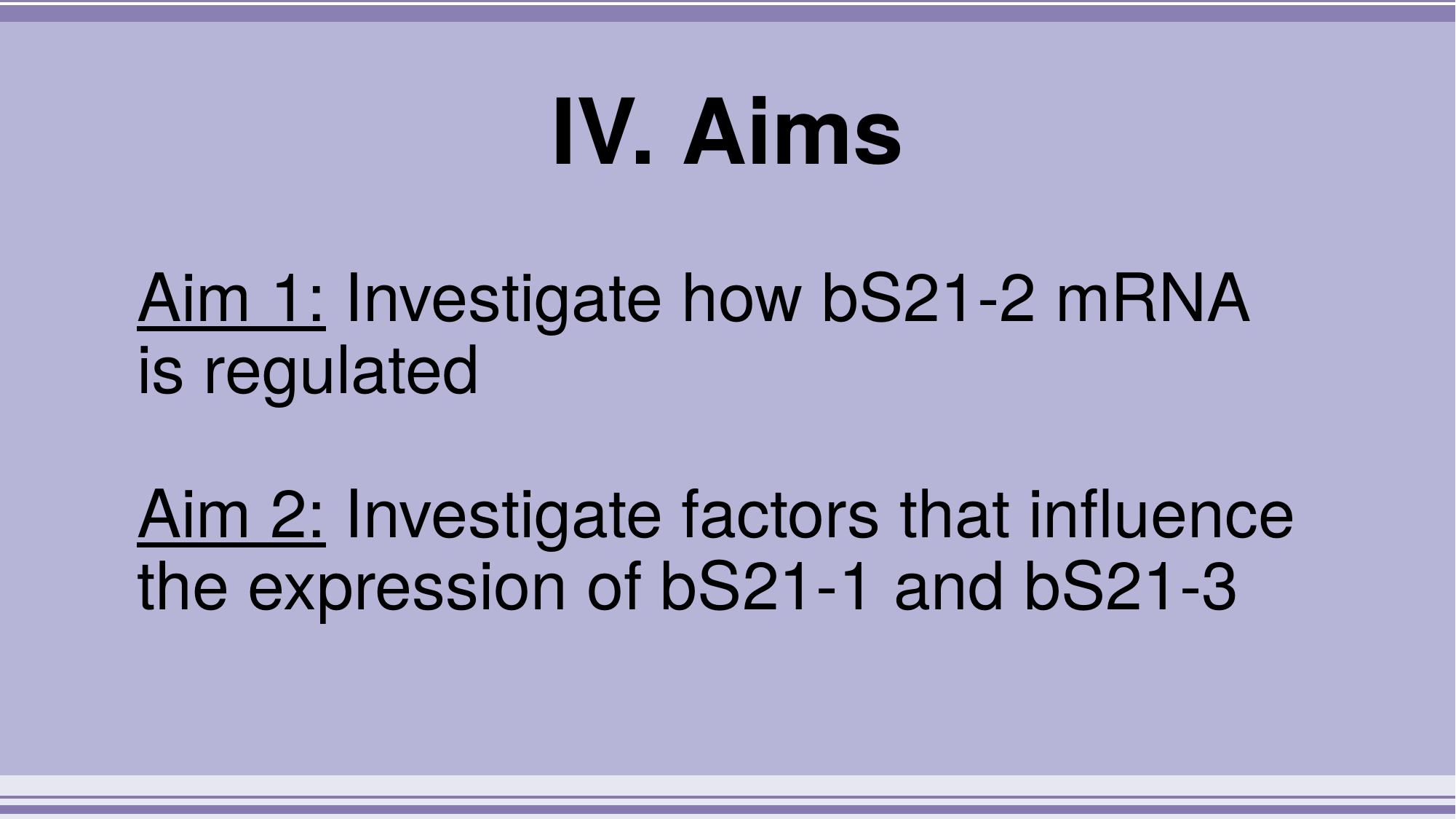

IV. Aims
# Aim 1: Investigate how bS21-2 mRNA is regulated Aim 2: Investigate factors that influence the expression of bS21-1 and bS21-3